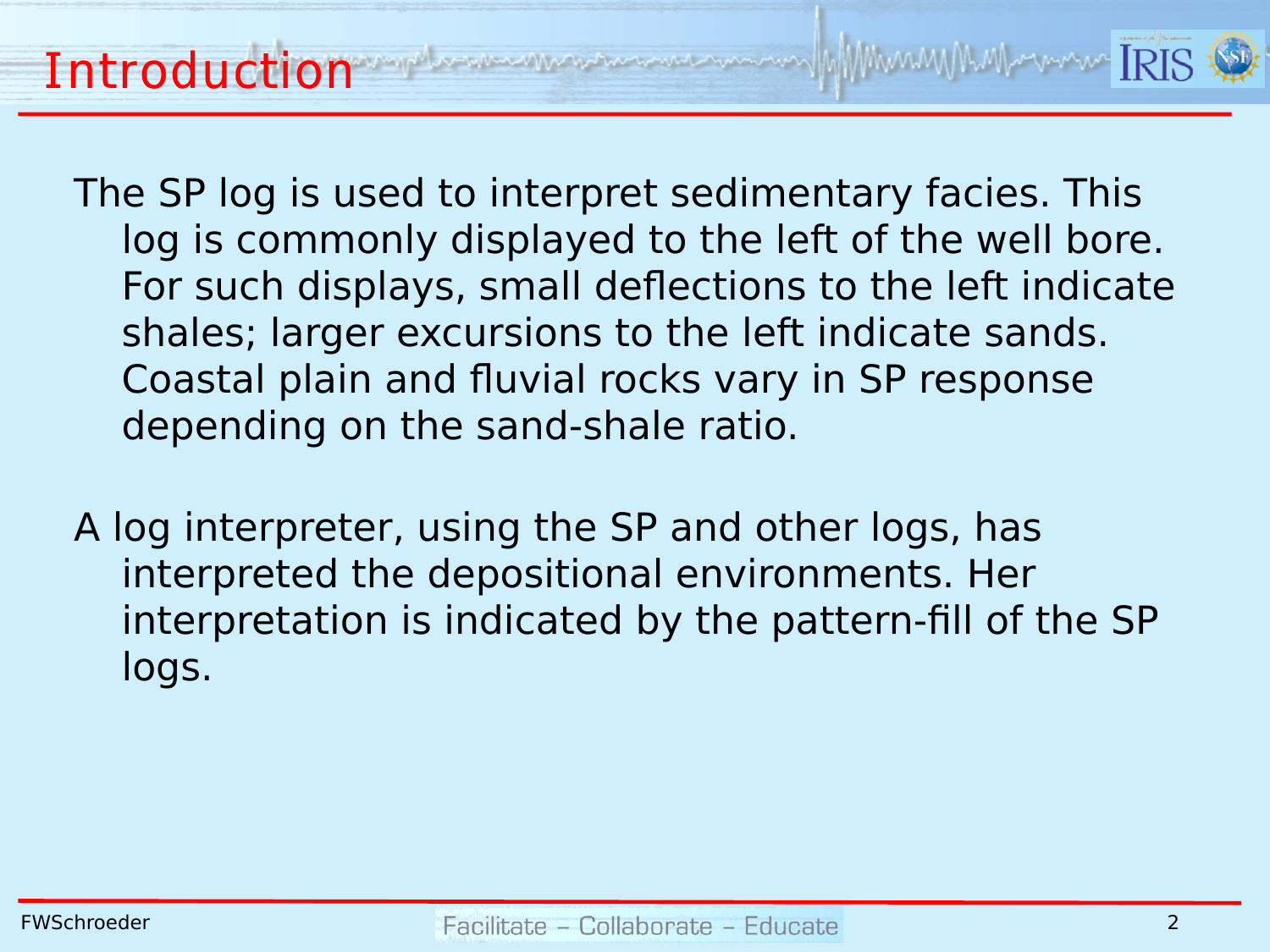

# Introduction
The SP log is used to interpret sedimentary facies. This log is commonly displayed to the left of the well bore.  For such displays, small deflections to the left indicate shales; larger excursions to the left indicate sands.  Coastal plain and fluvial rocks vary in SP response depending on the sand-shale ratio.

A log interpreter, using the SP and other logs, has interpreted the depositional environments. Her interpretation is indicated by the pattern-fill of the SP logs.